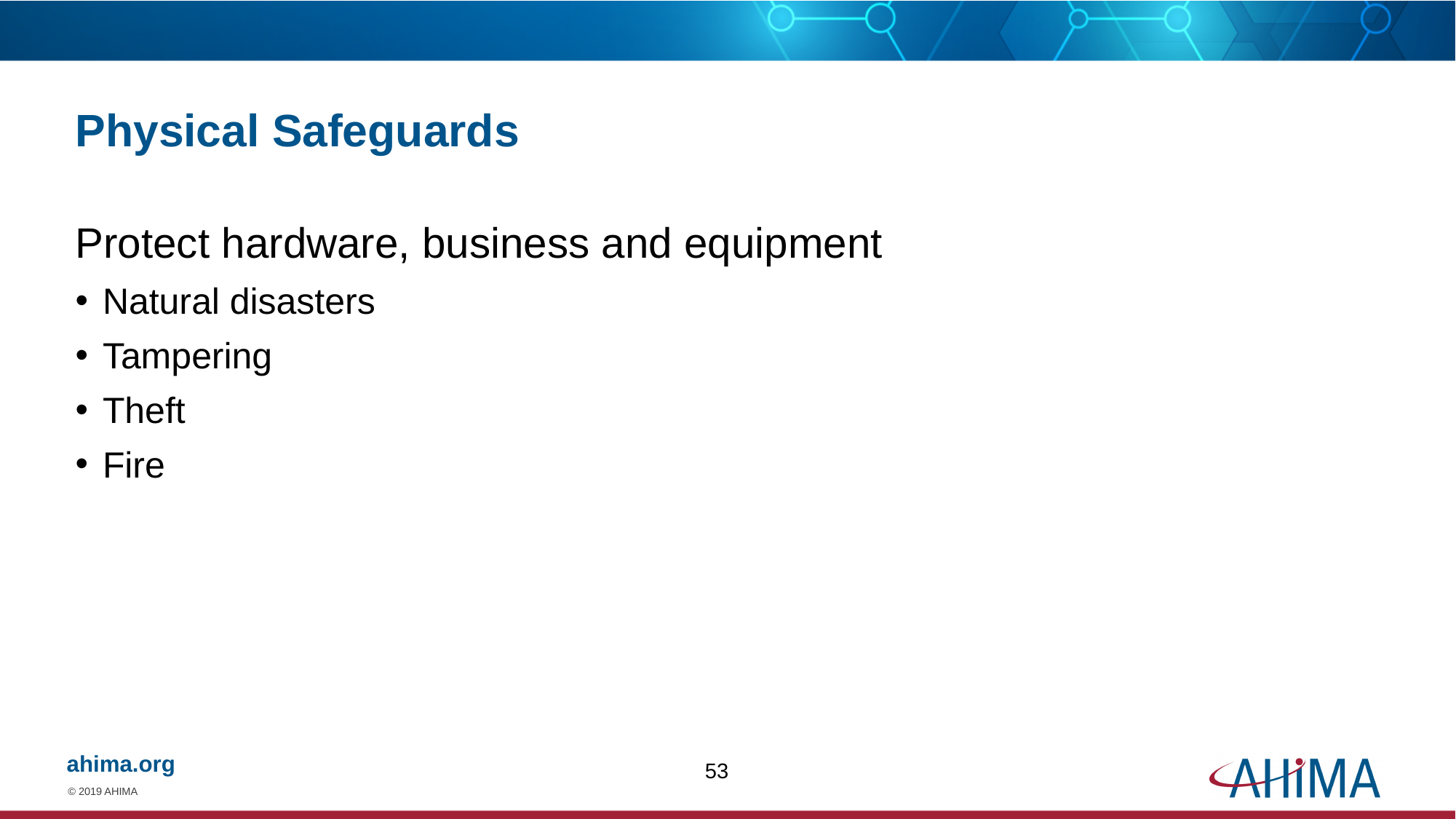

# Physical Safeguards
Protect hardware, business and equipment
Natural disasters
Tampering
Theft
Fire